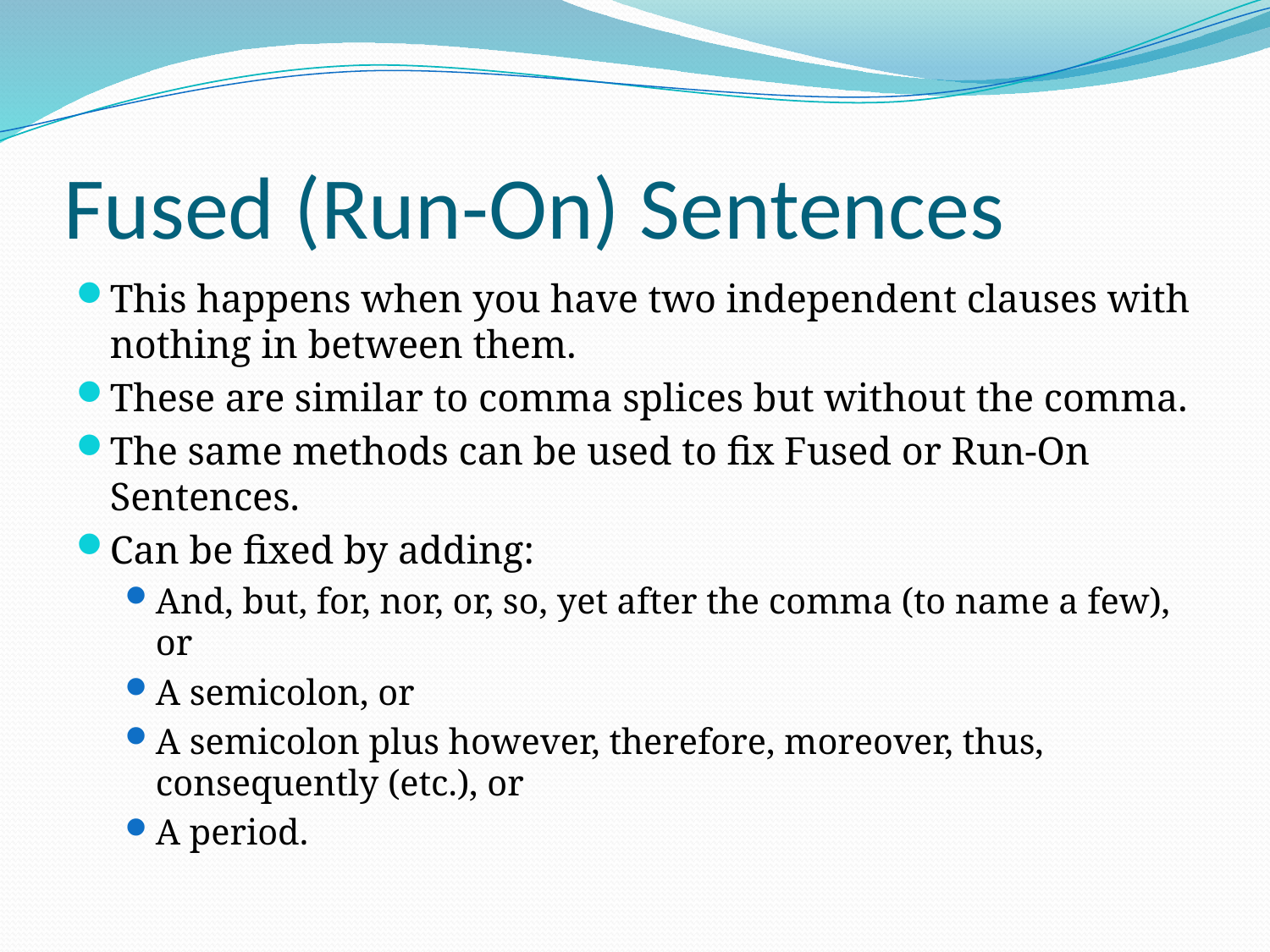

# Fused (Run-On) Sentences
This happens when you have two independent clauses with nothing in between them.
These are similar to comma splices but without the comma.
The same methods can be used to fix Fused or Run-On Sentences.
Can be fixed by adding:
And, but, for, nor, or, so, yet after the comma (to name a few), or
A semicolon, or
A semicolon plus however, therefore, moreover, thus, consequently (etc.), or
A period.